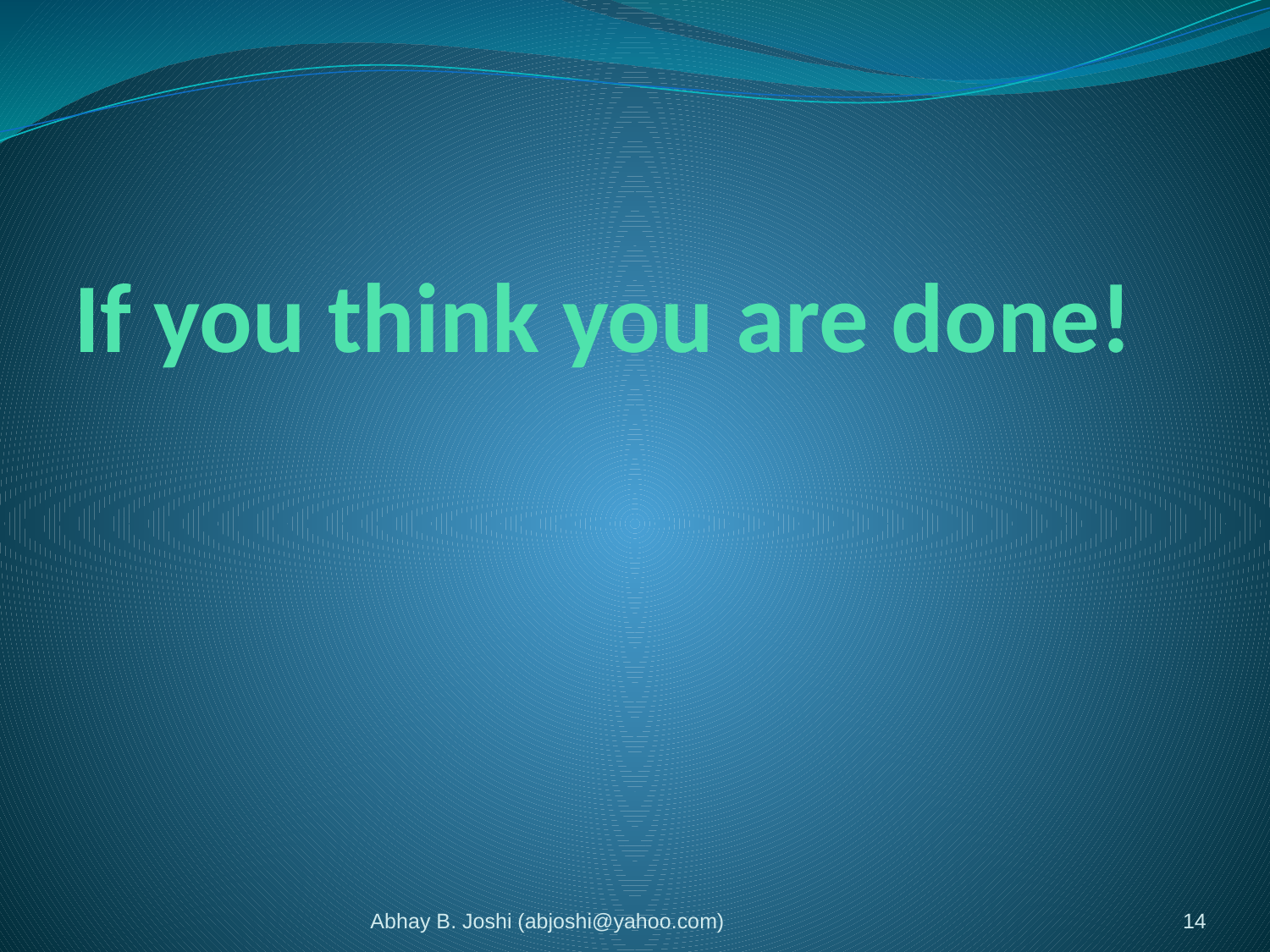

# If you think you are done!

Abhay B. Joshi (abjoshi@yahoo.com)
14